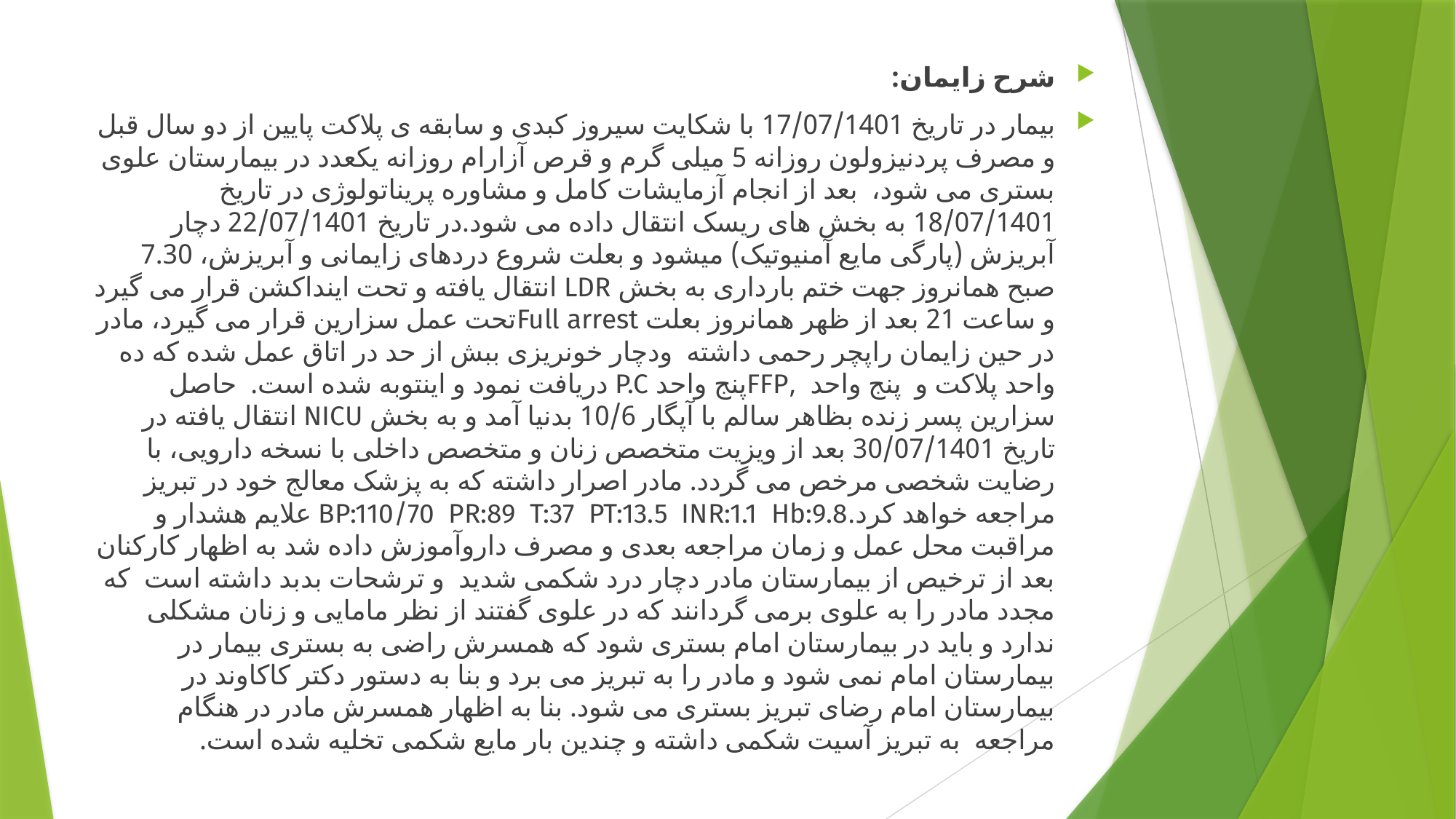

شرح زایمان:
بیمار در تاریخ 17/07/1401 با شکایت سیروز کبدی و سابقه ی پلاکت پایین از دو سال قبل و مصرف پردنیزولون روزانه 5 میلی گرم و قرص آزارام روزانه یکعدد در بیمارستان علوی بستری می شود،  بعد از انجام آزمایشات کامل و مشاوره پریناتولوژی در تاریخ 18/07/1401 به بخش های ریسک انتقال داده می شود.در تاریخ 22/07/1401 دچار آبریزش (پارگی مایع آمنیوتیک) میشود و بعلت شروع دردهای زایمانی و آبریزش، 7.30 صبح همانروز جهت ختم بارداری به بخش LDR انتقال یافته و تحت اینداکشن قرار می گیرد و ساعت 21 بعد از ظهر همانروز بعلت Full arrestتحت عمل سزارین قرار می گیرد، مادر در حین زایمان راپچر رحمی داشته  ودچار خونریزی ببش از حد در اتاق عمل شده که ده واحد پلاکت و  پنج واحد  ,FFPپنج واحد P.C دریافت نمود و اینتوبه شده است.  حاصل سزارین پسر زنده بظاهر سالم با آپگار 10/6 بدنیا آمد و به بخش NICU انتقال یافته در تاریخ 30/07/1401 بعد از ویزیت متخصص زنان و متخصص داخلی با نسخه دارویی، با رضایت شخصی مرخص می گردد. مادر اصرار داشته که به پزشک معالج خود در تبریز مراجعه خواهد کرد.BP:110/70  PR:89  T:37  PT:13.5  INR:1.1  Hb:9.8 علایم هشدار و مراقبت محل عمل و زمان مراجعه بعدی و مصرف داروآموزش داده شد به اظهار کارکنان بعد از ترخیص از بیمارستان مادر دچار درد شکمی شدید  و ترشحات بدبد داشته است  که مجدد مادر را به علوی برمی گردانند که در علوی گفتند از نظر مامایی و زنان مشکلی ندارد و باید در بیمارستان امام بستری شود که همسرش راضی به بستری بیمار در بیمارستان امام نمی شود و مادر را به تبریز می برد و بنا به دستور دکتر کاکاوند در بیمارستان امام رضای تبریز بستری می شود. بنا به اظهار همسرش مادر در هنگام مراجعه  به تبریز آسیت شکمی داشته و چندین بار مایع شکمی تخلیه شده است.

#